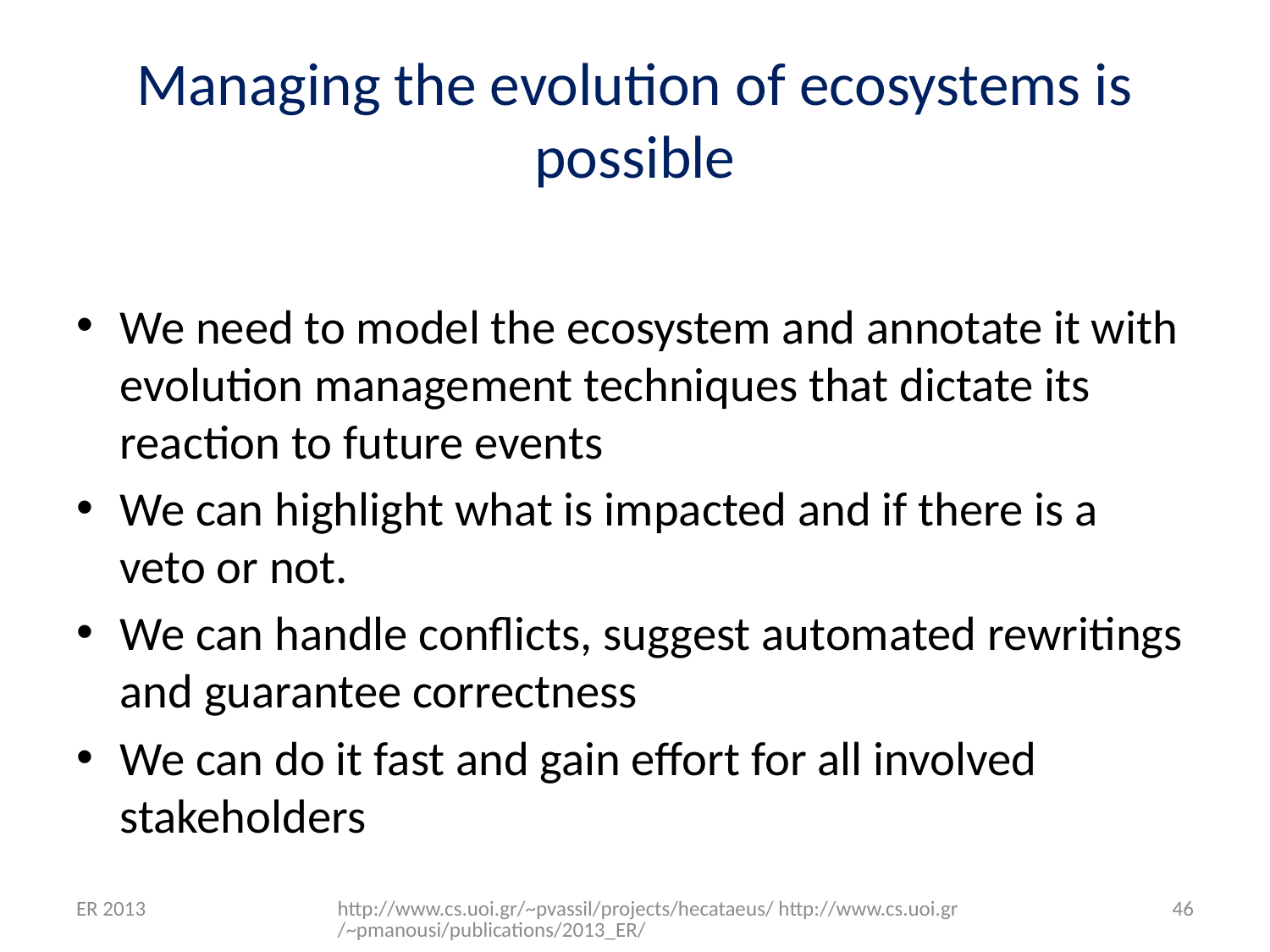

# Managing the evolution of ecosystems is possible

We need to model the ecosystem and annotate it with evolution management techniques that dictate its reaction to future events
We can highlight what is impacted and if there is a veto or not.
We can handle conflicts, suggest automated rewritings and guarantee correctness
We can do it fast and gain effort for all involved stakeholders

ER 2013
http://www.cs.uoi.gr/~pvassil/projects/hecataeus/ http://www.cs.uoi.gr/~pmanousi/publications/2013_ER/
46